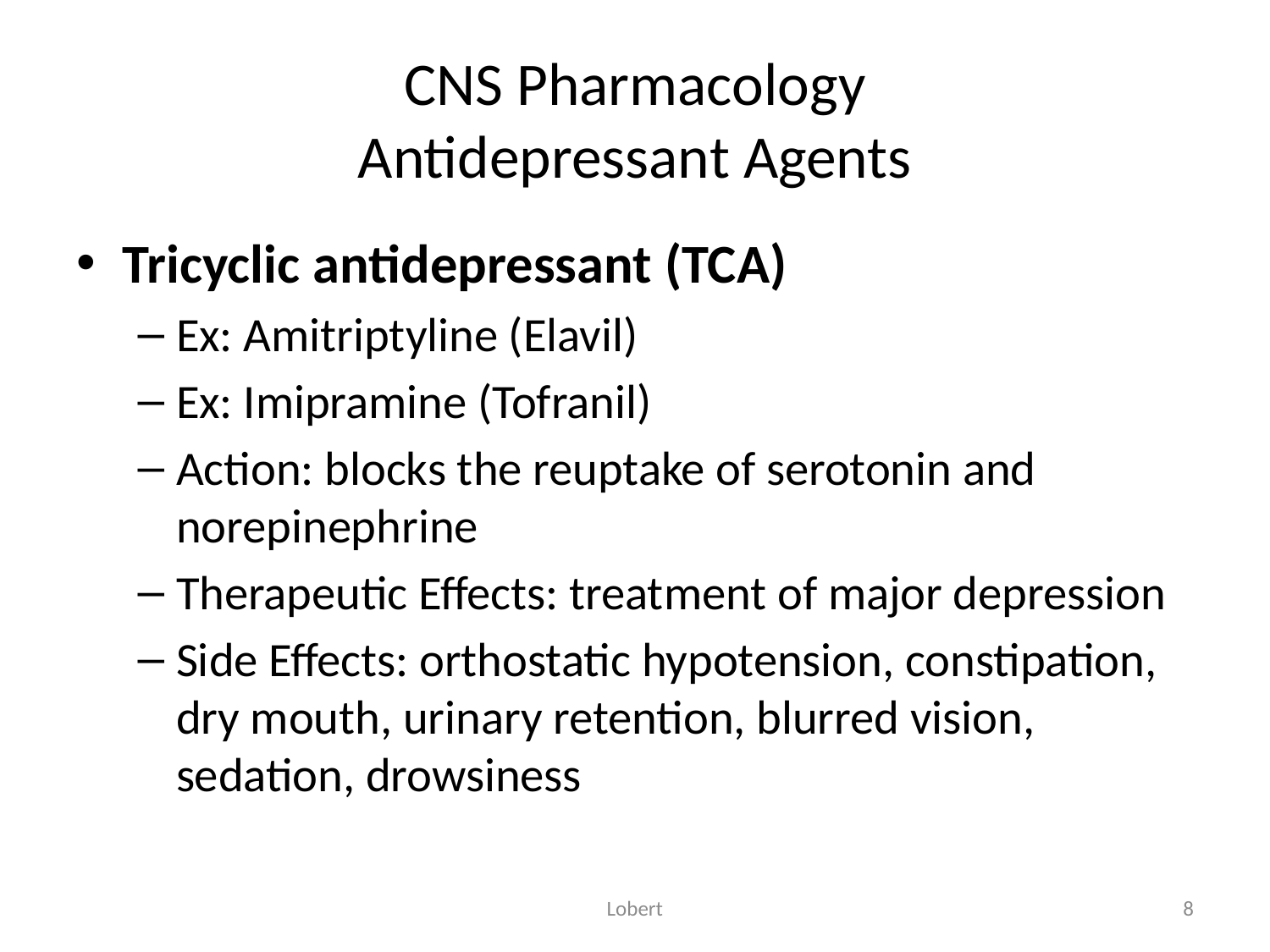

# CNS Pharmacology Antidepressant Agents
Tricyclic antidepressant (TCA)
Ex: Amitriptyline (Elavil)
Ex: Imipramine (Tofranil)
Action: blocks the reuptake of serotonin and norepinephrine
Therapeutic Effects: treatment of major depression
Side Effects: orthostatic hypotension, constipation, dry mouth, urinary retention, blurred vision, sedation, drowsiness

Lobert
8